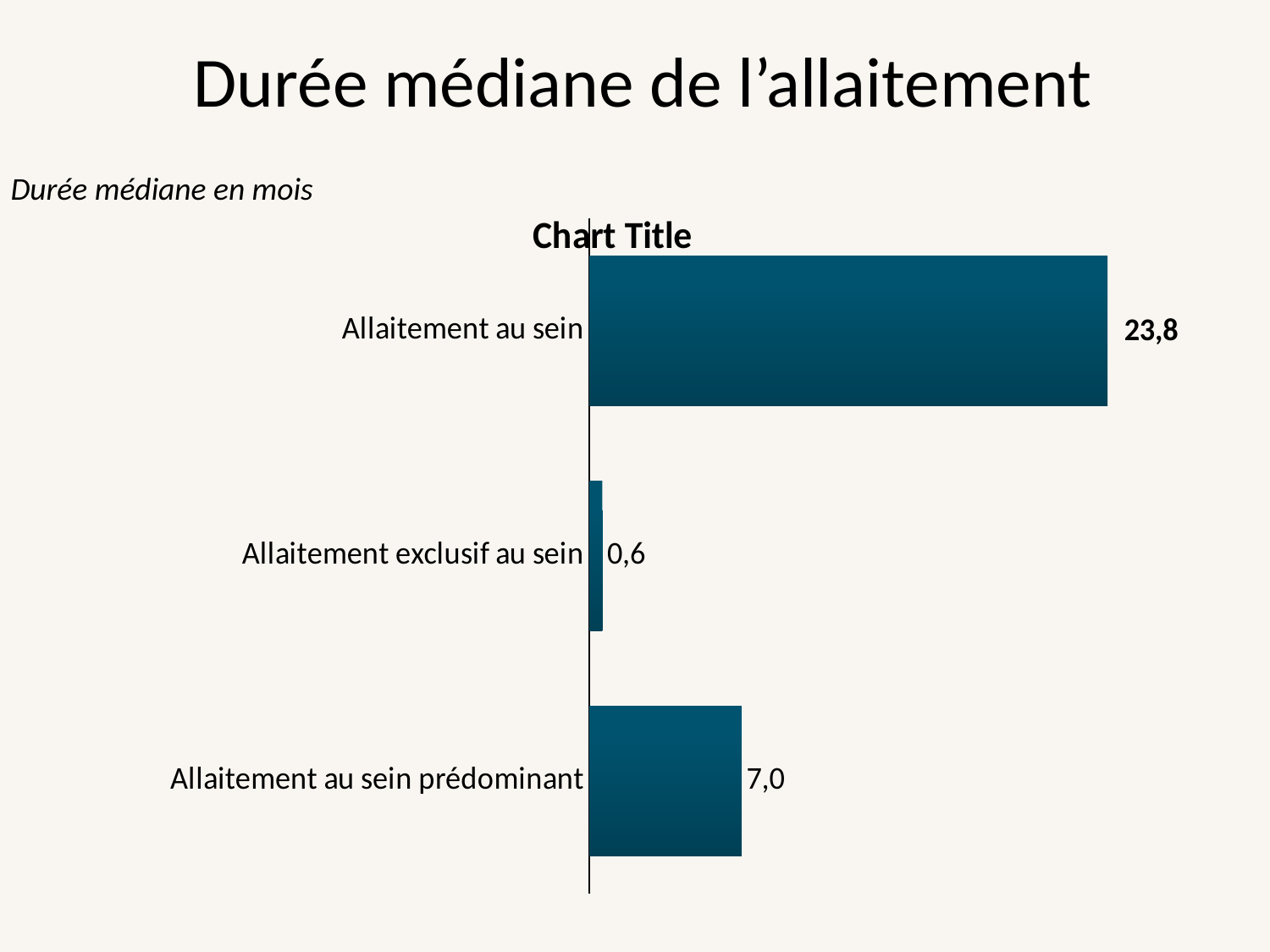

# Durée médiane de l’allaitement
Durée médiane en mois

### Chart:

| Category |  |
|---|---|
| Allaitement au sein | 23.8 |
| Allaitement exclusif au sein | 0.6000000000000002 |
| Allaitement au sein prédominant | 7.0 |